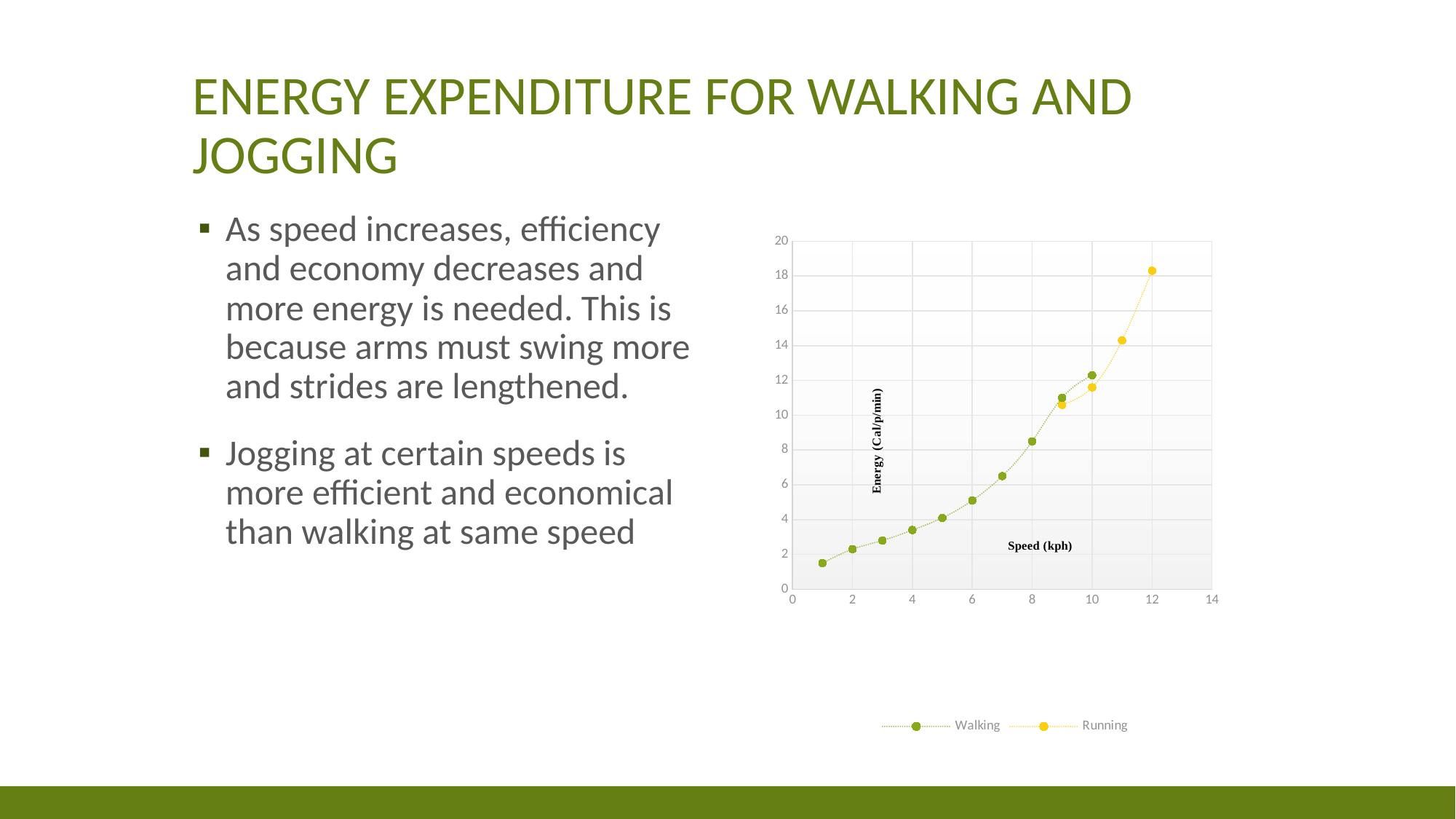

# Energy expenditure for walking and jogging
As speed increases, efficiency and economy decreases and more energy is needed. This is because arms must swing more and strides are lengthened.
Jogging at certain speeds is more efficient and economical than walking at same speed

### Chart

| Category |  |  |
|---|---|---|